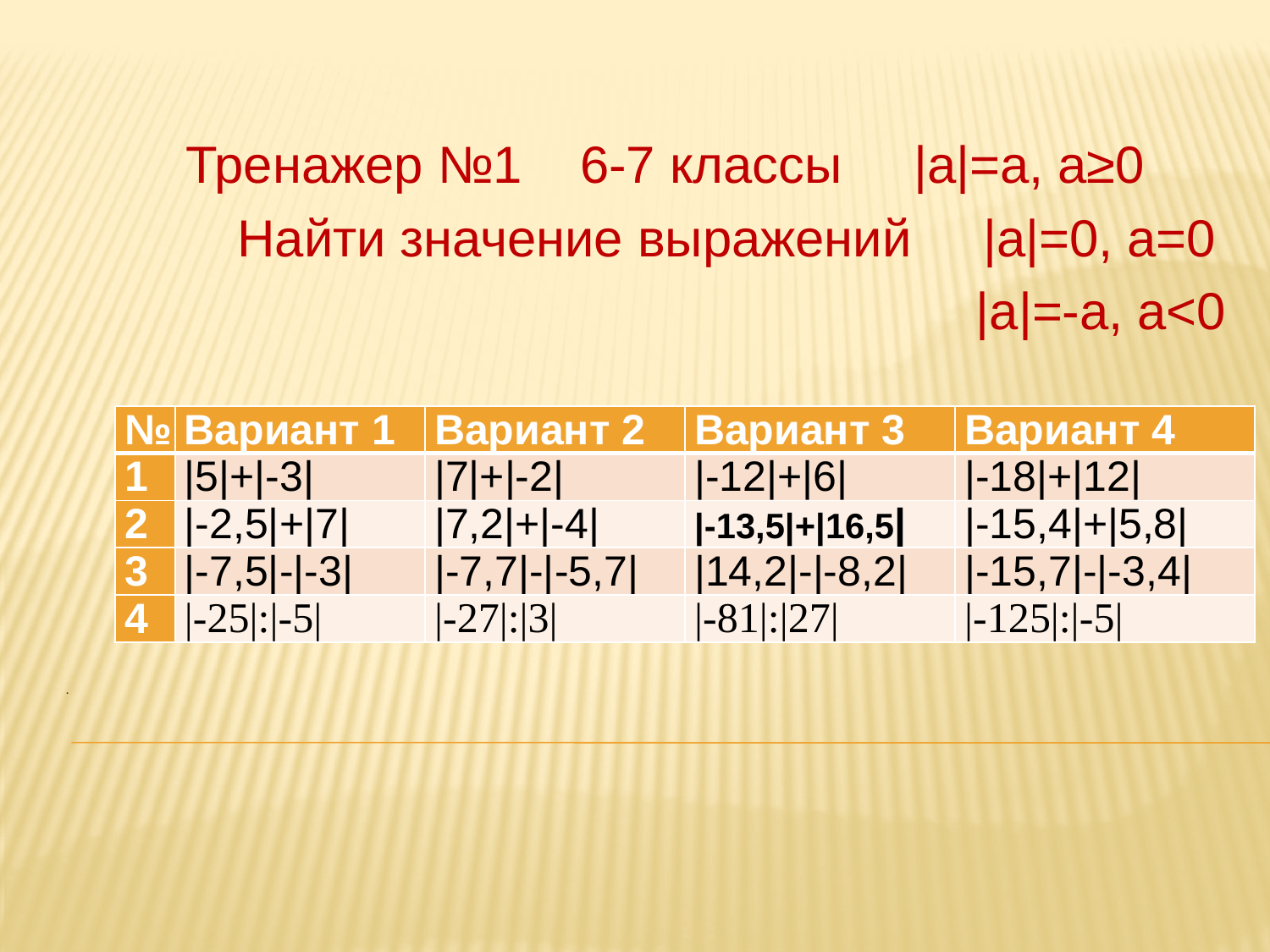

Тренажер №1    6-7 классы     |a|=a, a≥0
         Найти значение выражений     |a|=0, a=0
                                                             |a|=-a, a<0
| № | Вариант 1 | Вариант 2 | Вариант 3 | Вариант 4 |
| --- | --- | --- | --- | --- |
| 1 | |5|+|-3| | |7|+|-2| | |-12|+|6| | |-18|+|12| |
| 2 | |-2,5|+|7| | |7,2|+|-4| | |-13,5|+|16,5| | |-15,4|+|5,8| |
| 3 | |-7,5|-|-3| | |-7,7|-|-5,7| | |14,2|-|-8,2| | |-15,7|-|-3,4| |
| 4 | |-25|:|-5| | |-27|:|3| | |-81|:|27| | |-125|:|-5| |
# .